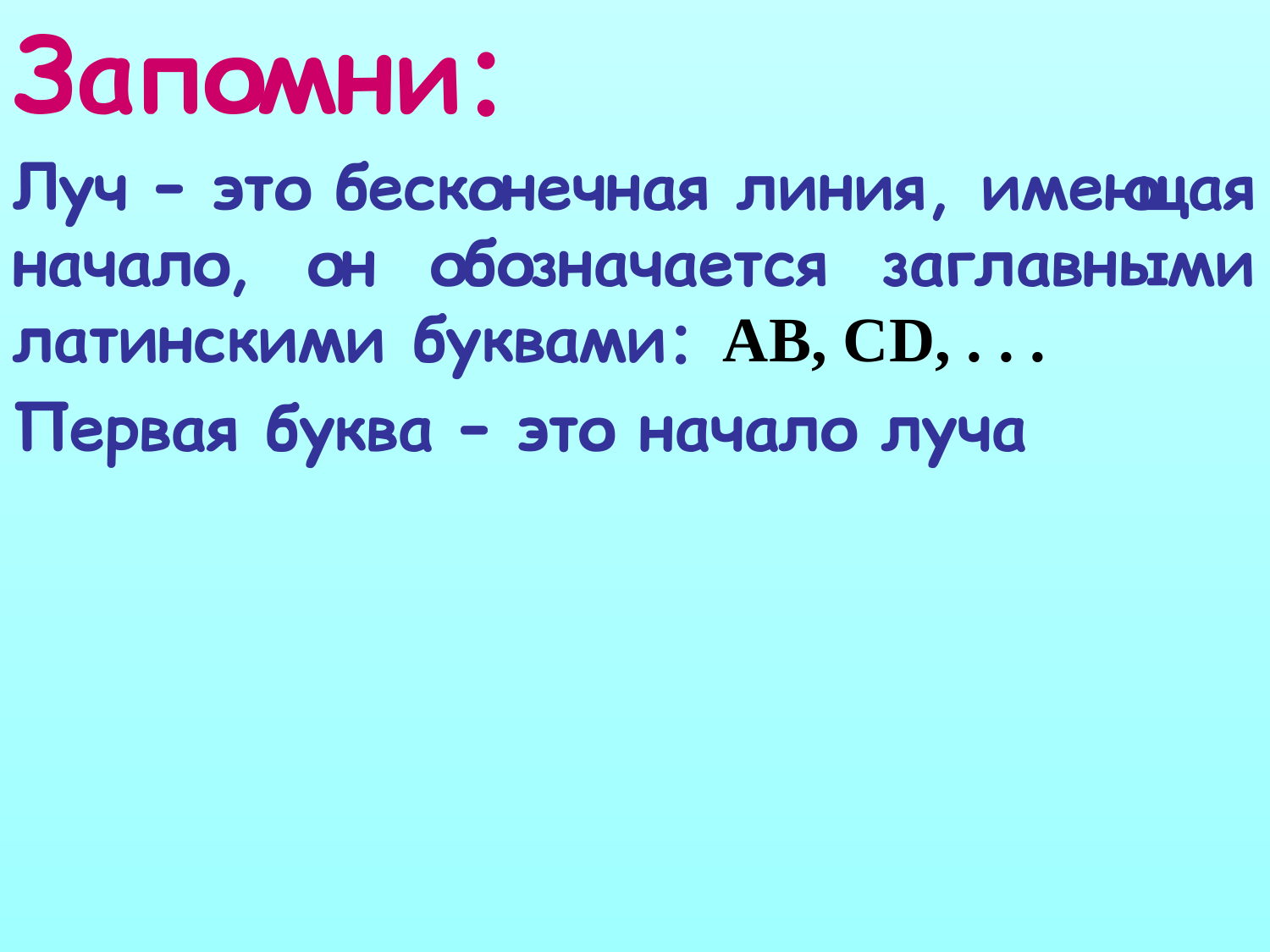

Запомни:
Луч – это бесконечная линия, имеющая начало, он обозначается заглавными латинскими буквами: АВ, СD, . . .
Первая буква – это начало луча
# Поругались две подружки

А

В